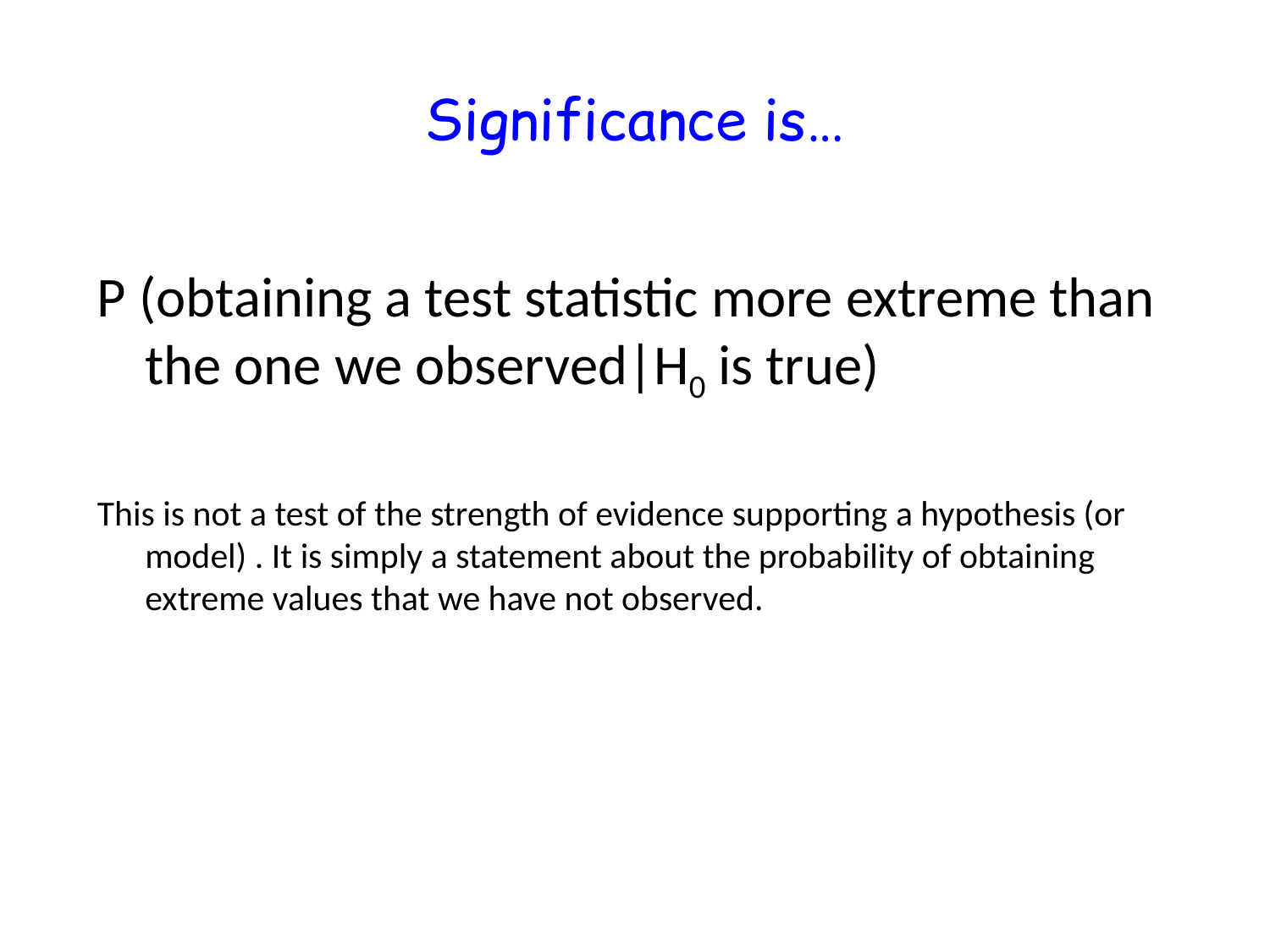

# Significance is…
P (obtaining a test statistic more extreme than the one we observed|H0 is true)

This is not a test of the strength of evidence supporting a hypothesis (or model) . It is simply a statement about the probability of obtaining extreme values that we have not observed.